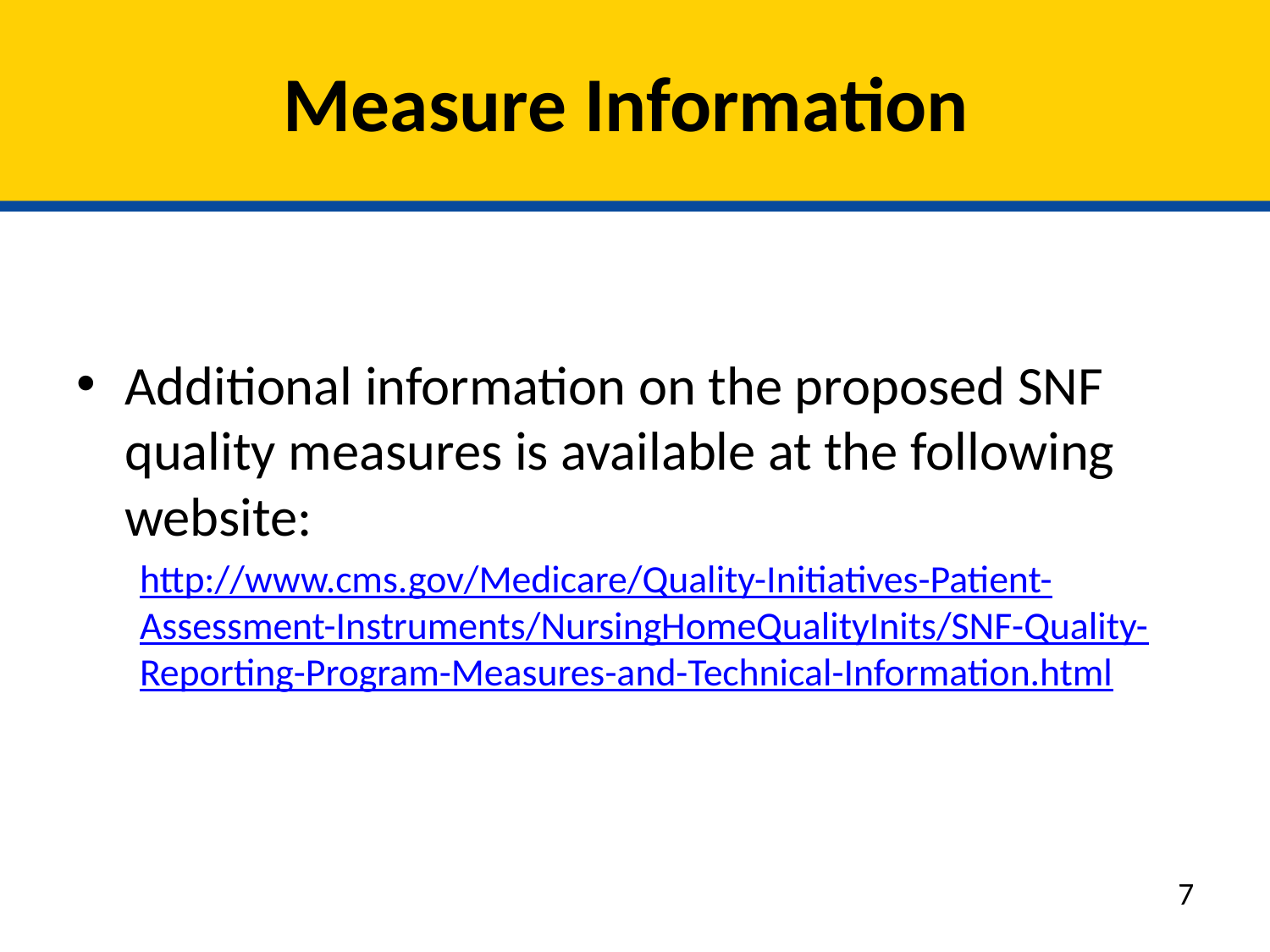

# Measure Information
Additional information on the proposed SNF quality measures is available at the following website:
http://www.cms.gov/Medicare/Quality-Initiatives-Patient-Assessment-Instruments/NursingHomeQualityInits/SNF-Quality-Reporting-Program-Measures-and-Technical-Information.html

7